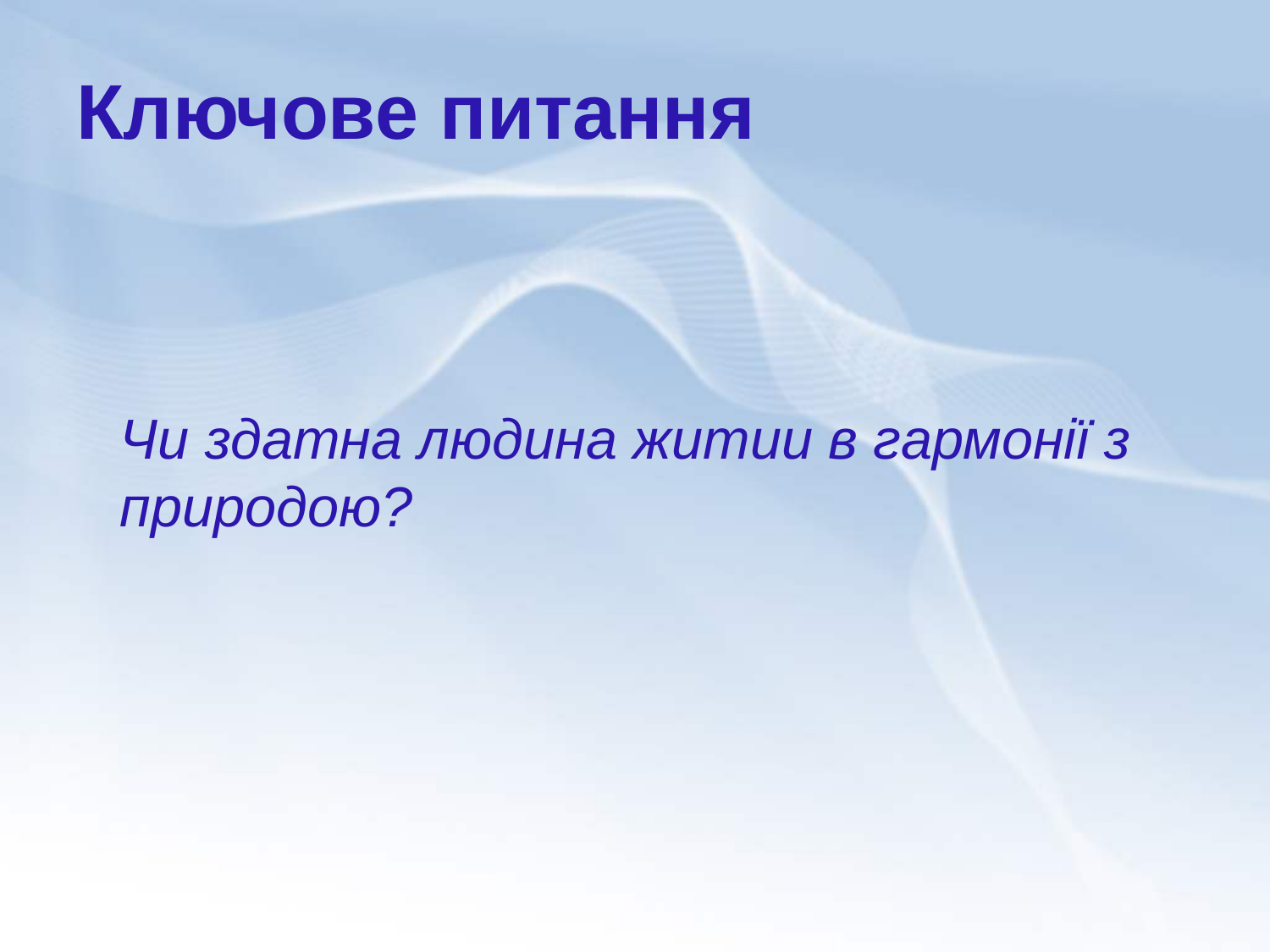

# Ключове питання
	Чи здатна людина житии в гармонії з природою?